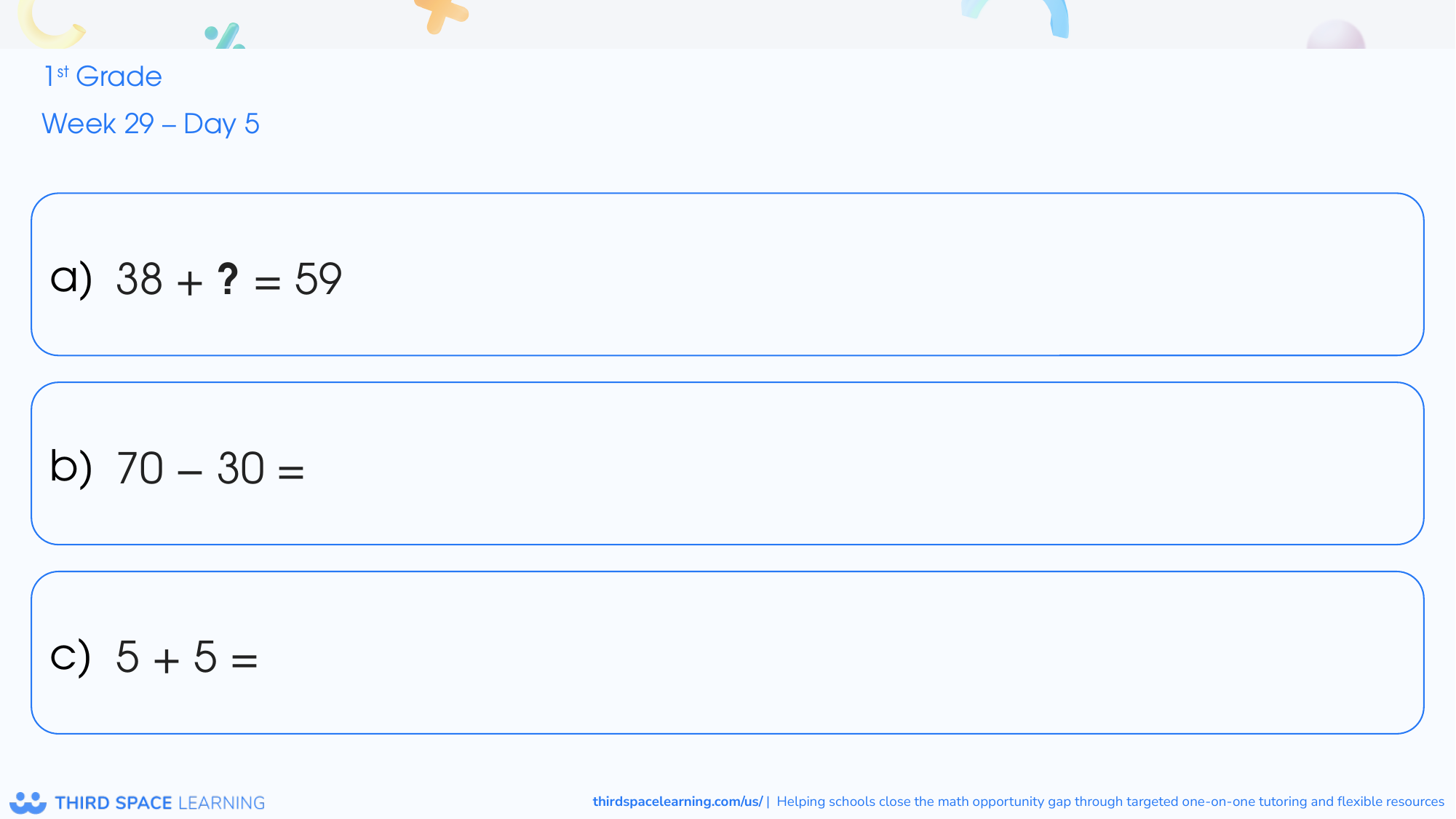

1st Grade
Week 29 – Day 5
38 + ? = 59
70 − 30 =
5 + 5 =